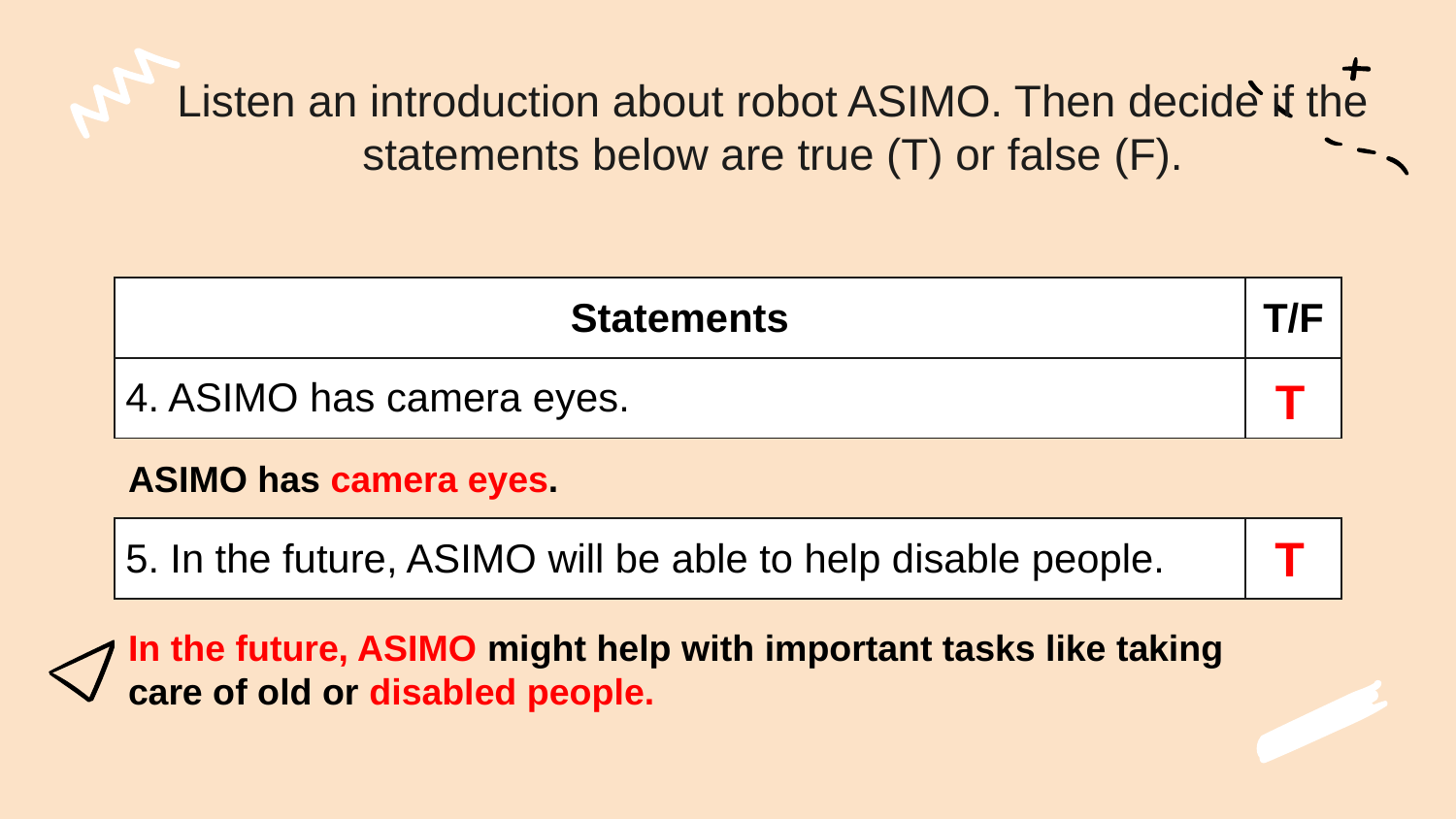

# Listen an introduction about robot ASIMO. Then decide if the statements below are true (T) or false (F).

| Statements | T/F |
| --- | --- |
| 4. ASIMO has camera eyes. |  |
|  |  |
| 5. In the future, ASIMO will be able to help disable people. |  |
|  |  |
T
ASIMO has camera eyes.
T
In the future, ASIMO might help with important tasks like taking care of old or disabled people.